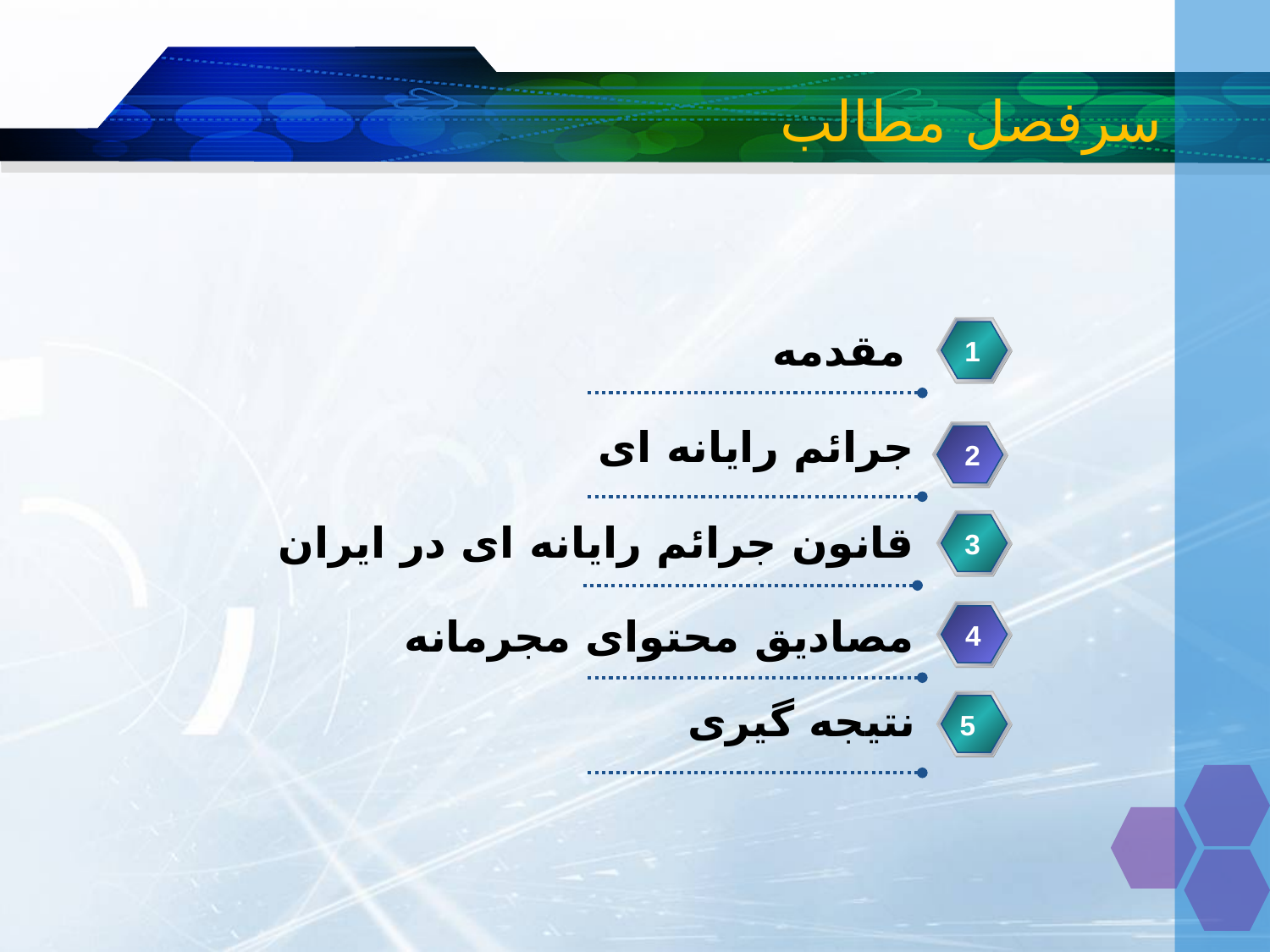

# سرفصل مطالب

مقدمه

1

جرائم رایانه ای

2

قانون جرائم رایانه ای در ایران

3
3

مصادیق محتوای مجرمانه
4
4

نتیجه گیری

5
3